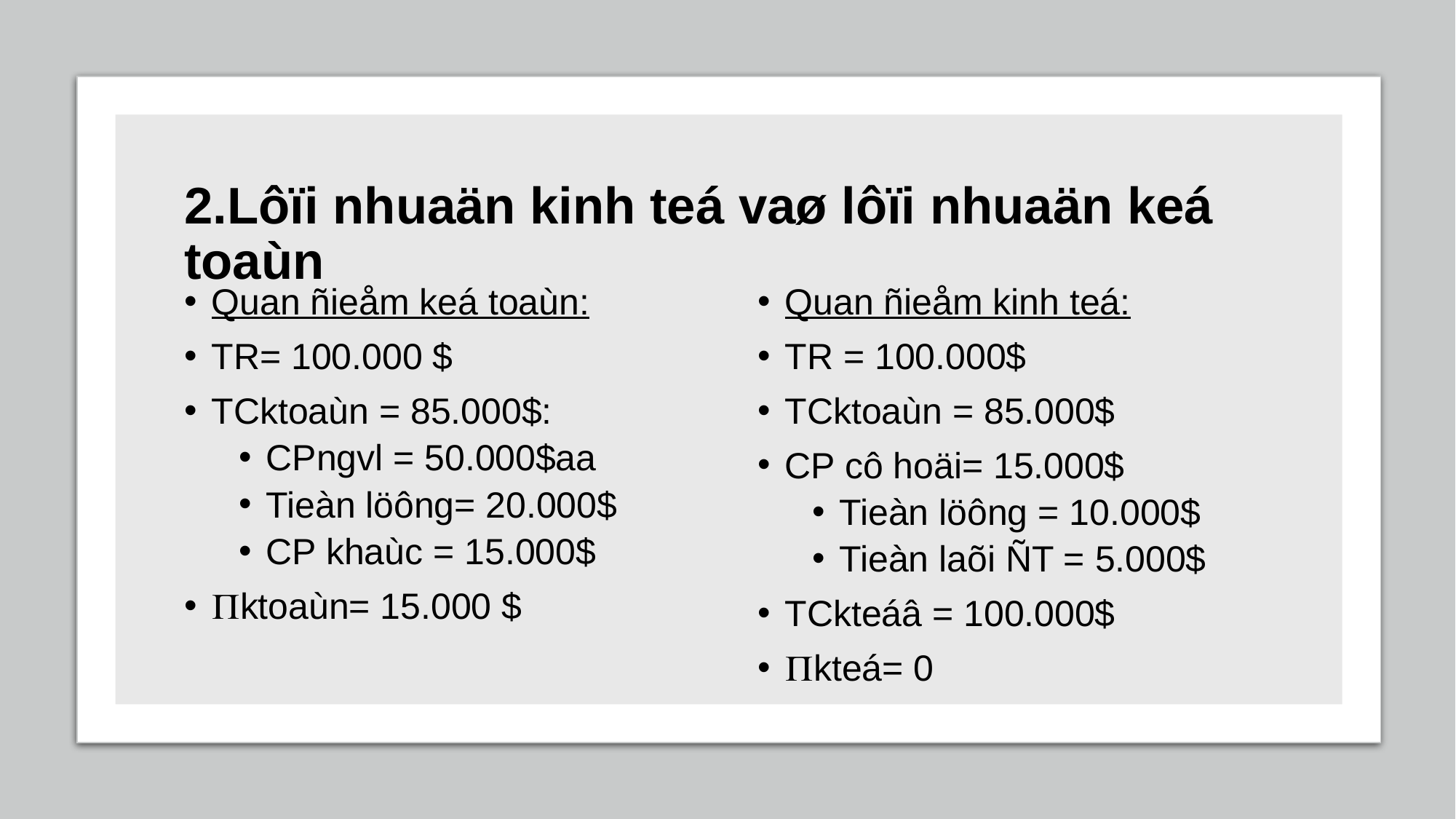

# 2.Lôïi nhuaän kinh teá vaø lôïi nhuaän keá toaùn
Quan ñieåm keá toaùn:
TR= 100.000 $
TCktoaùn = 85.000$:
CPngvl = 50.000$aa
Tieàn löông= 20.000$
CP khaùc = 15.000$
Πktoaùn= 15.000 $

Quan ñieåm kinh teá:
TR = 100.000$
TCktoaùn = 85.000$
CP cô hoäi= 15.000$
Tieàn löông = 10.000$
Tieàn laõi ÑT = 5.000$
TCkteáâ = 100.000$
Πkteá= 0